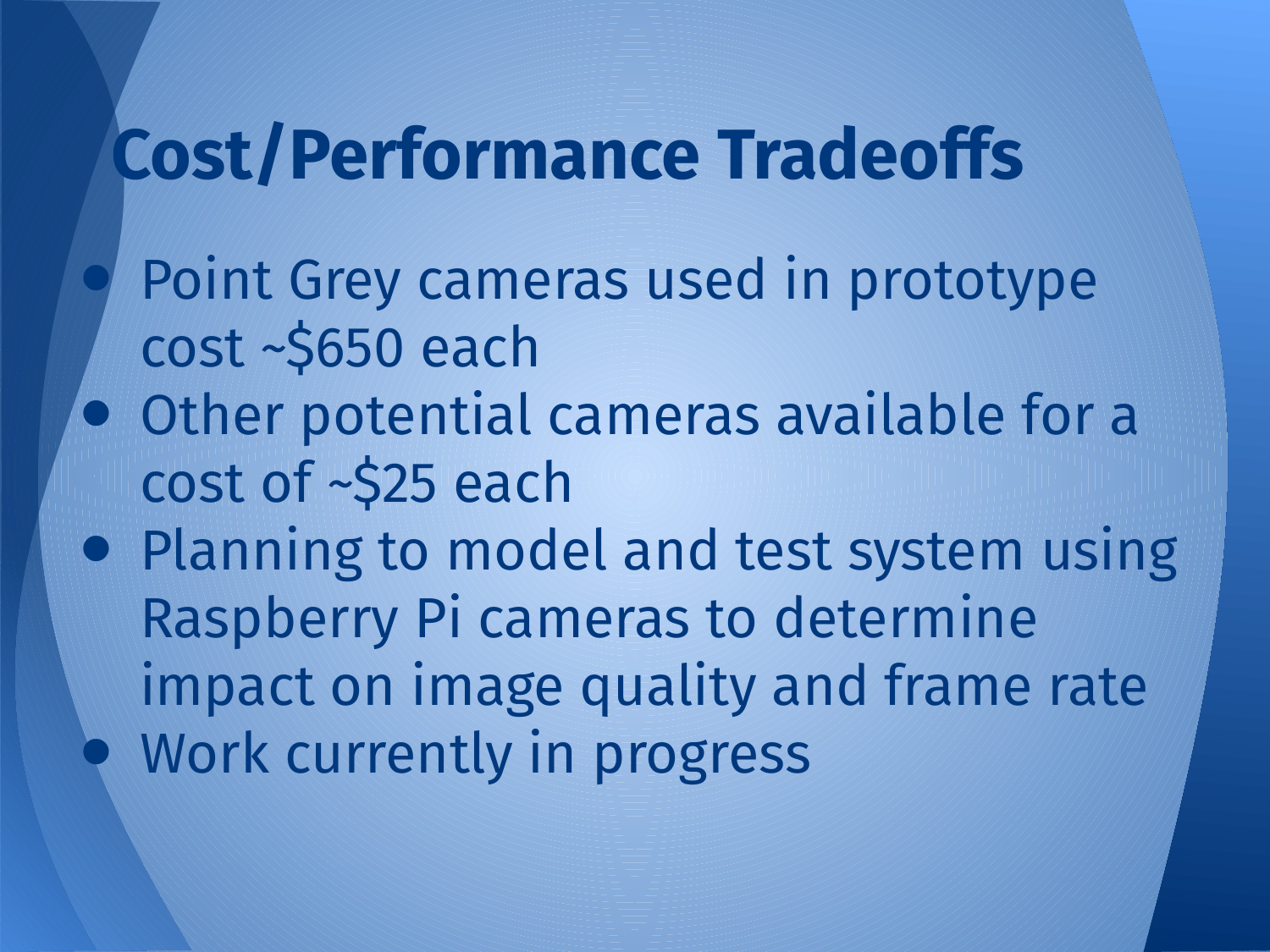

# Cost/Performance Tradeoffs
Point Grey cameras used in prototype cost ~$650 each
Other potential cameras available for a cost of ~$25 each
Planning to model and test system using Raspberry Pi cameras to determine impact on image quality and frame rate
Work currently in progress